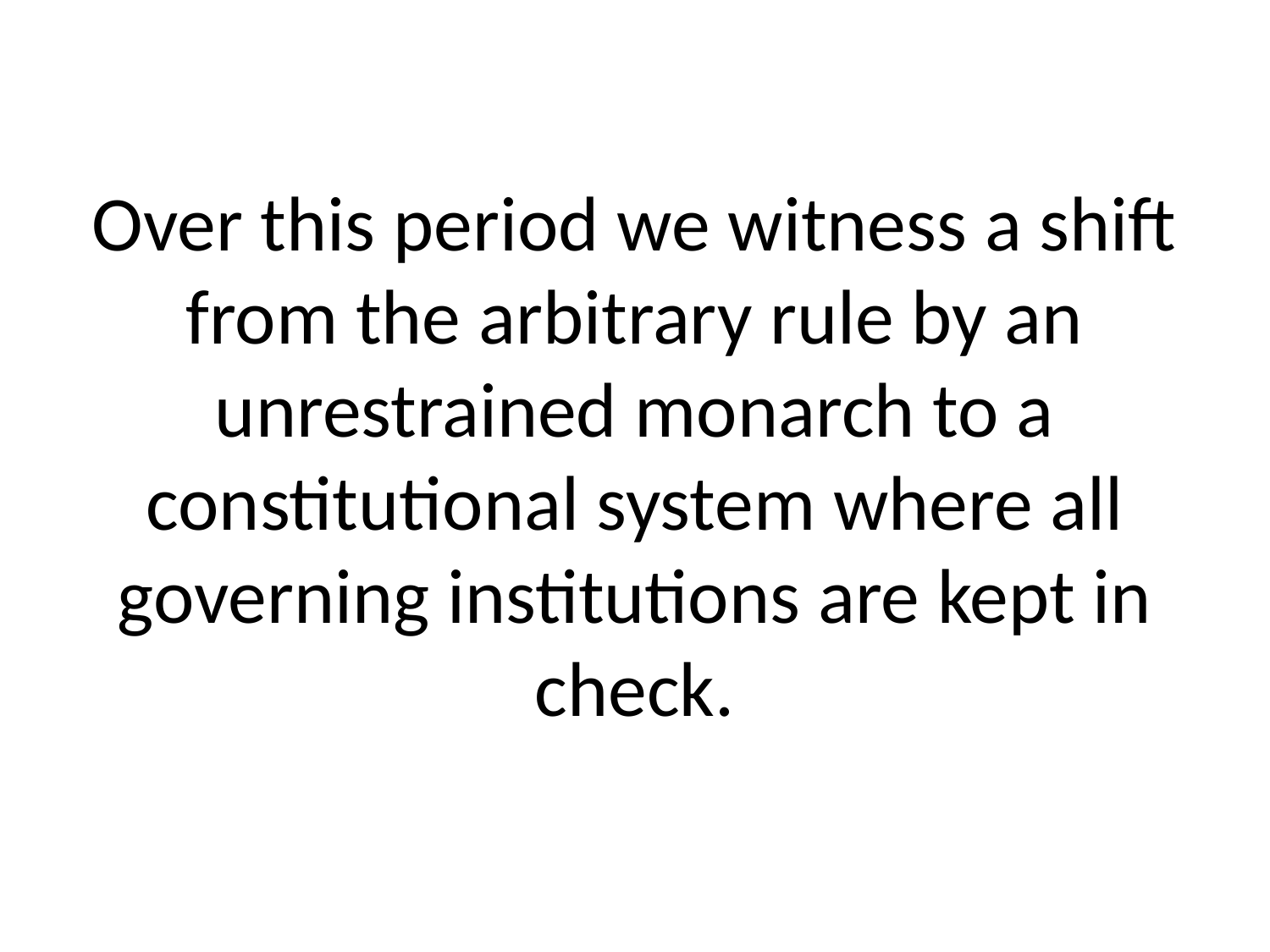

# Over this period we witness a shift from the arbitrary rule by an unrestrained monarch to a constitutional system where all governing institutions are kept in check.